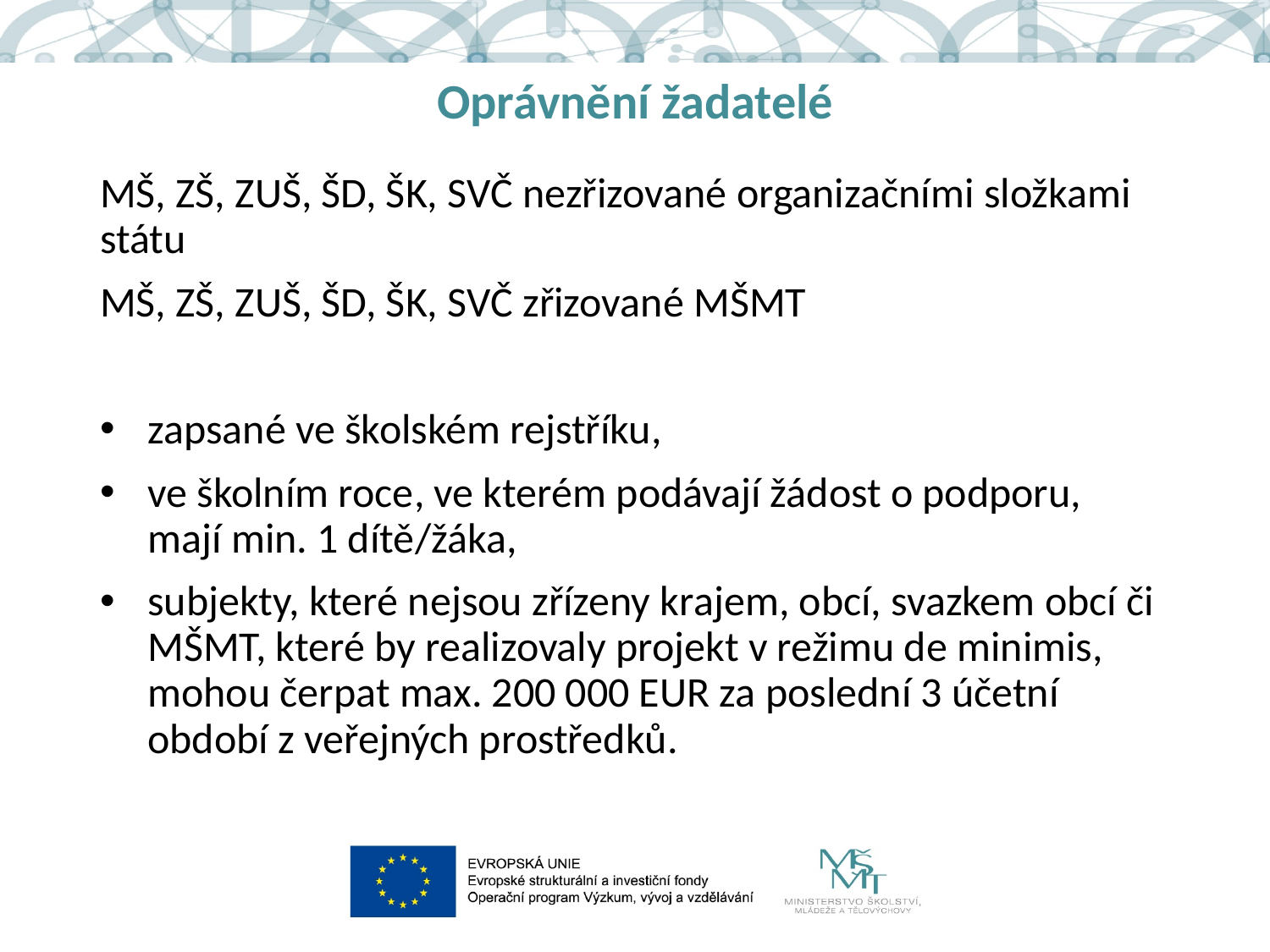

# Oprávnění žadatelé
MŠ, ZŠ, ZUŠ, ŠD, ŠK, SVČ nezřizované organizačními složkami státu
MŠ, ZŠ, ZUŠ, ŠD, ŠK, SVČ zřizované MŠMT

zapsané ve školském rejstříku,
ve školním roce, ve kterém podávají žádost o podporu, mají min. 1 dítě/žáka,
subjekty, které nejsou zřízeny krajem, obcí, svazkem obcí či MŠMT, které by realizovaly projekt v režimu de minimis, mohou čerpat max. 200 000 EUR za poslední 3 účetní období z veřejných prostředků.